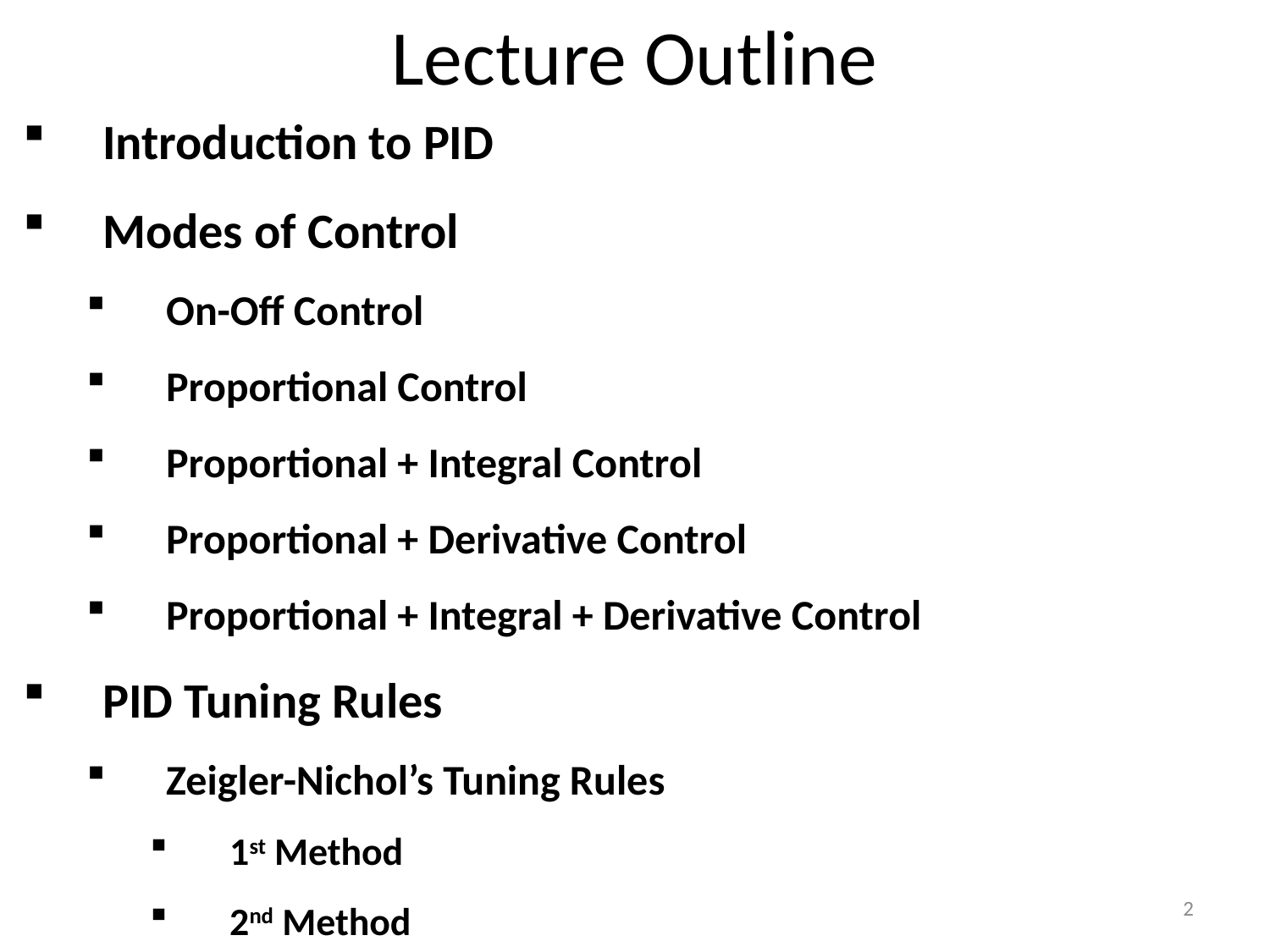

# Lecture Outline
Introduction to PID
Modes of Control
On-Off Control
Proportional Control
Proportional + Integral Control
Proportional + Derivative Control
Proportional + Integral + Derivative Control
PID Tuning Rules
Zeigler-Nichol’s Tuning Rules
1st Method
2nd Method
2